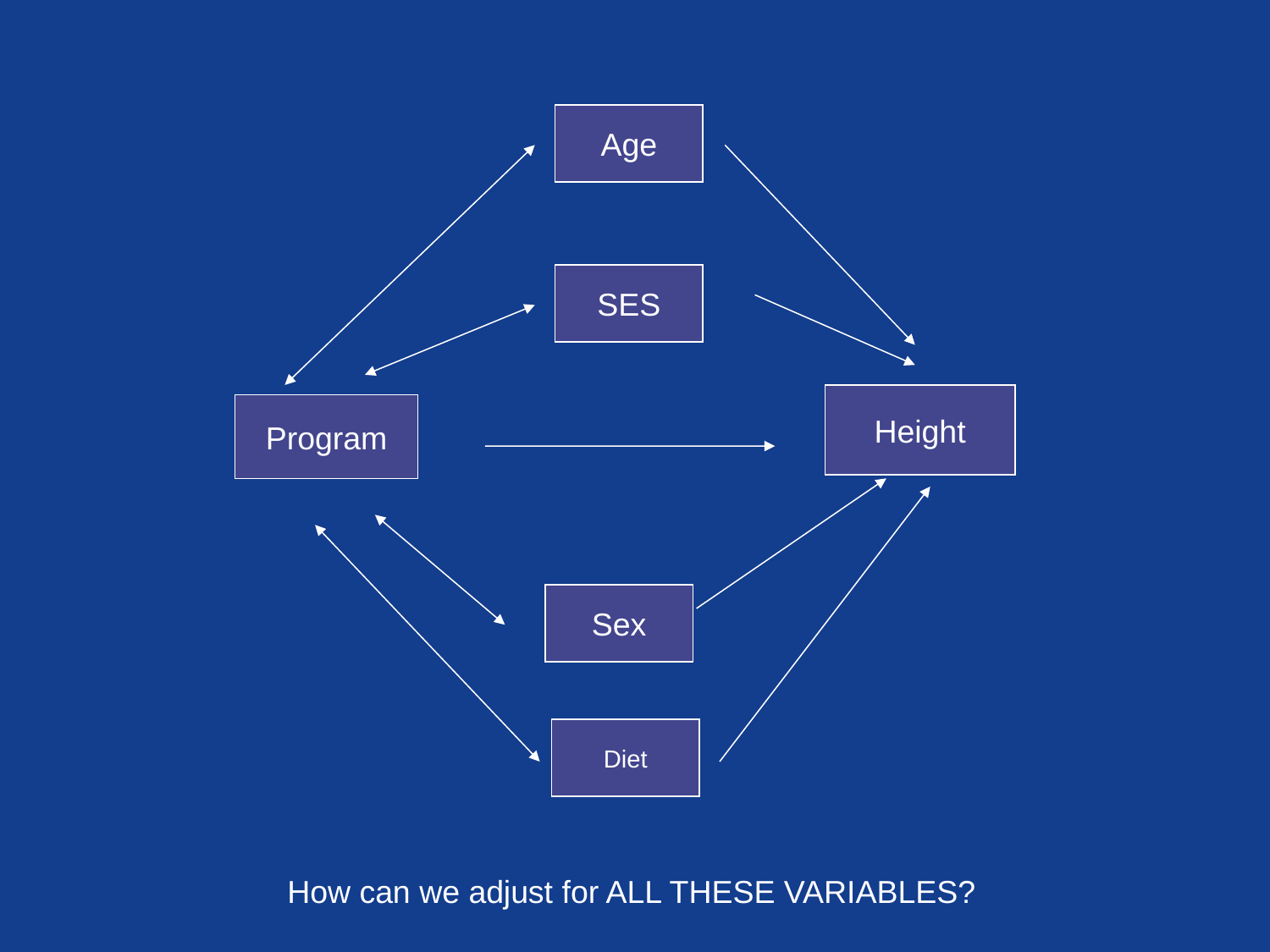

Age

SES

Height
Program

Sex
Diet
How can we adjust for ALL THESE VARIABLES?